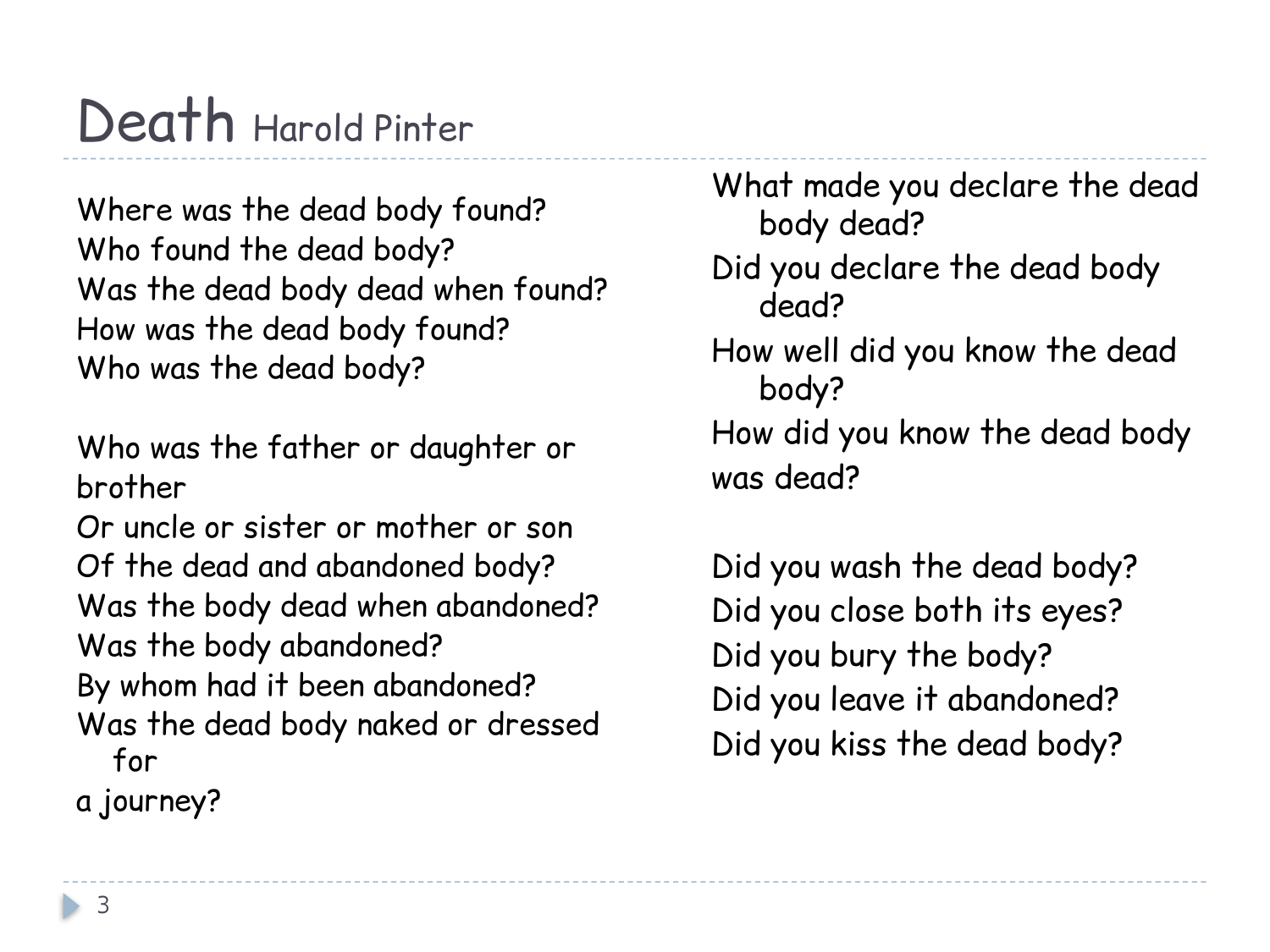

# Death Harold Pinter
What made you declare the dead body dead?
Did you declare the dead body dead?
How well did you know the dead body?
How did you know the dead body
was dead?

Did you wash the dead body?
Did you close both its eyes?
Did you bury the body?
Did you leave it abandoned?
Did you kiss the dead body?

Where was the dead body found?
Who found the dead body?
Was the dead body dead when found?
How was the dead body found?
Who was the dead body?

Who was the father or daughter or
brother
Or uncle or sister or mother or son
Of the dead and abandoned body?
Was the body dead when abandoned?
Was the body abandoned?
By whom had it been abandoned?
Was the dead body naked or dressed for
a journey?
3